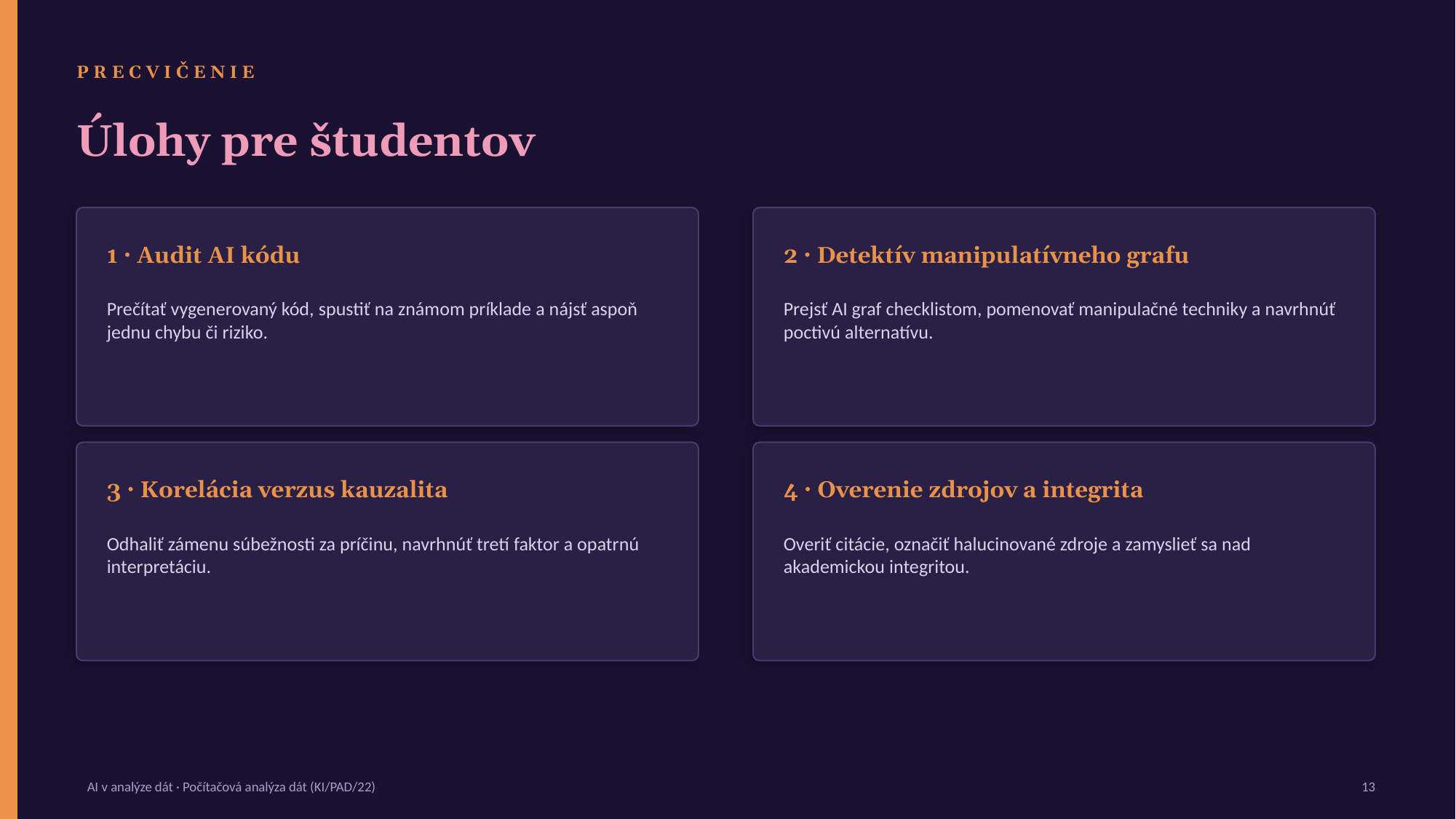

PRECVIČENIE
Úlohy pre študentov

1 · Audit AI kódu
2 · Detektív manipulatívneho grafu
Prečítať vygenerovaný kód, spustiť na známom príklade a nájsť aspoň jednu chybu či riziko.
Prejsť AI graf checklistom, pomenovať manipulačné techniky a navrhnúť poctivú alternatívu.

3 · Korelácia verzus kauzalita
4 · Overenie zdrojov a integrita
Odhaliť zámenu súbežnosti za príčinu, navrhnúť tretí faktor a opatrnú interpretáciu.
Overiť citácie, označiť halucinované zdroje a zamyslieť sa nad akademickou integritou.
AI v analýze dát · Počítačová analýza dát (KI/PAD/22)
13